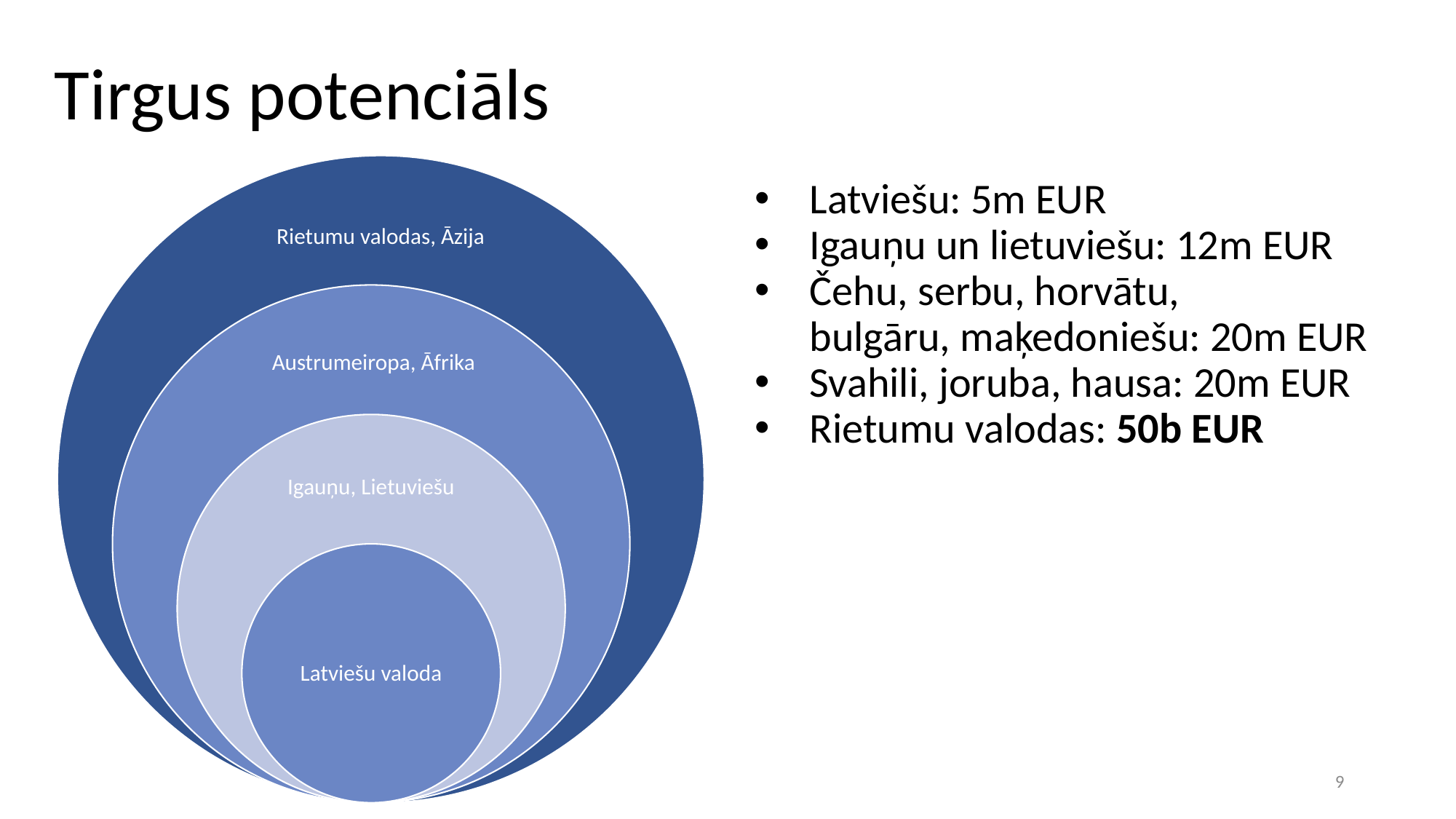

# Tirgus potenciāls
Rietumu valodas, Āzija
 Austrumeiropa, Āfrika
Igauņu, Lietuviešu
Latviešu valoda
Latviešu: 5m EUR
Igauņu un lietuviešu: 12m EUR
Čehu, serbu, horvātu,
bulgāru, maķedoniešu: 20m EUR
Svahili, joruba, hausa: 20m EUR
Rietumu valodas: 50b EUR
9